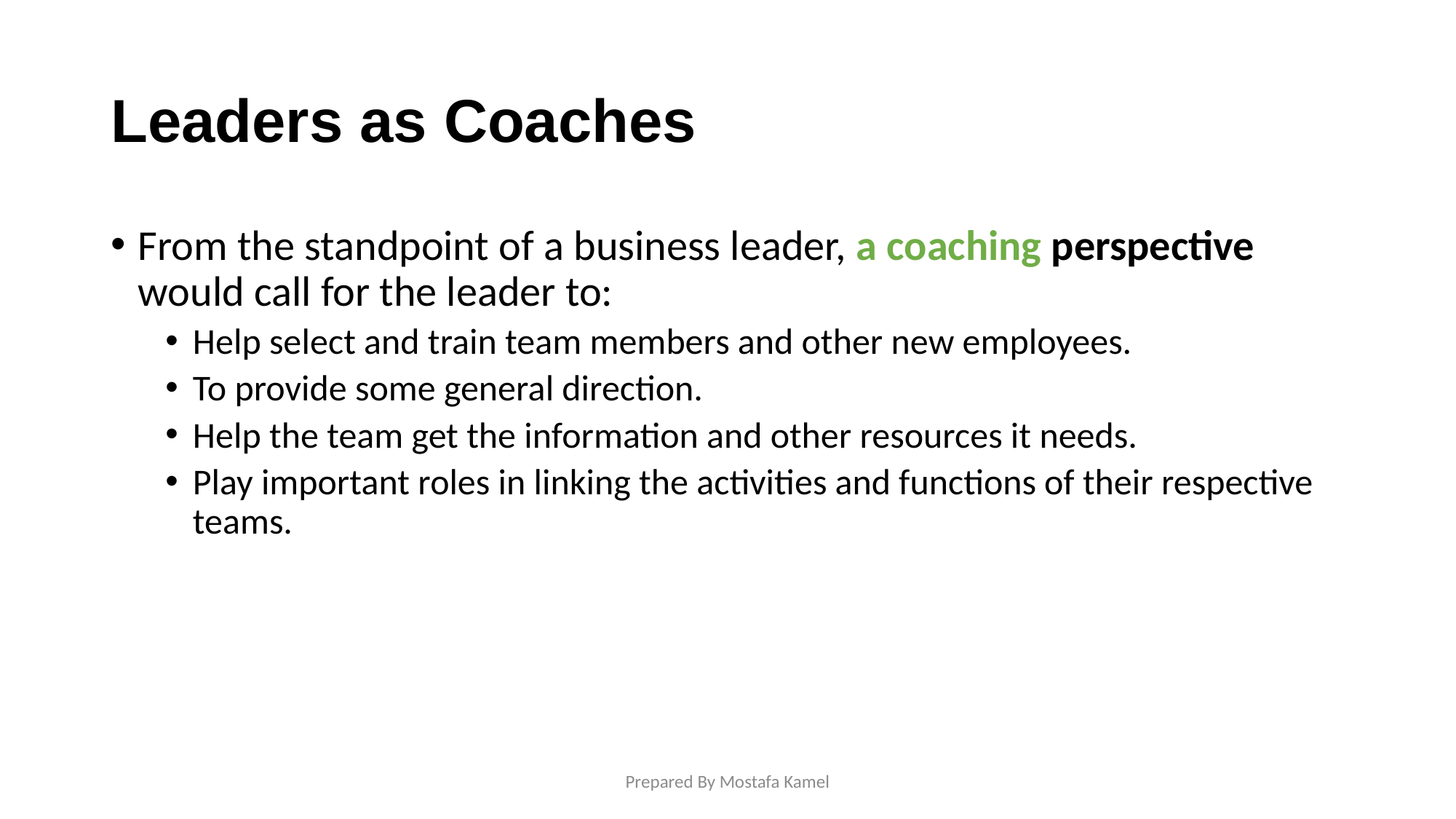

# Leaders as Coaches
From the standpoint of a business leader, a coaching perspective would call for the leader to:
Help select and train team members and other new employees.
To provide some general direction.
Help the team get the information and other resources it needs.
Play important roles in linking the activities and functions of their respective teams.
Prepared By Mostafa Kamel